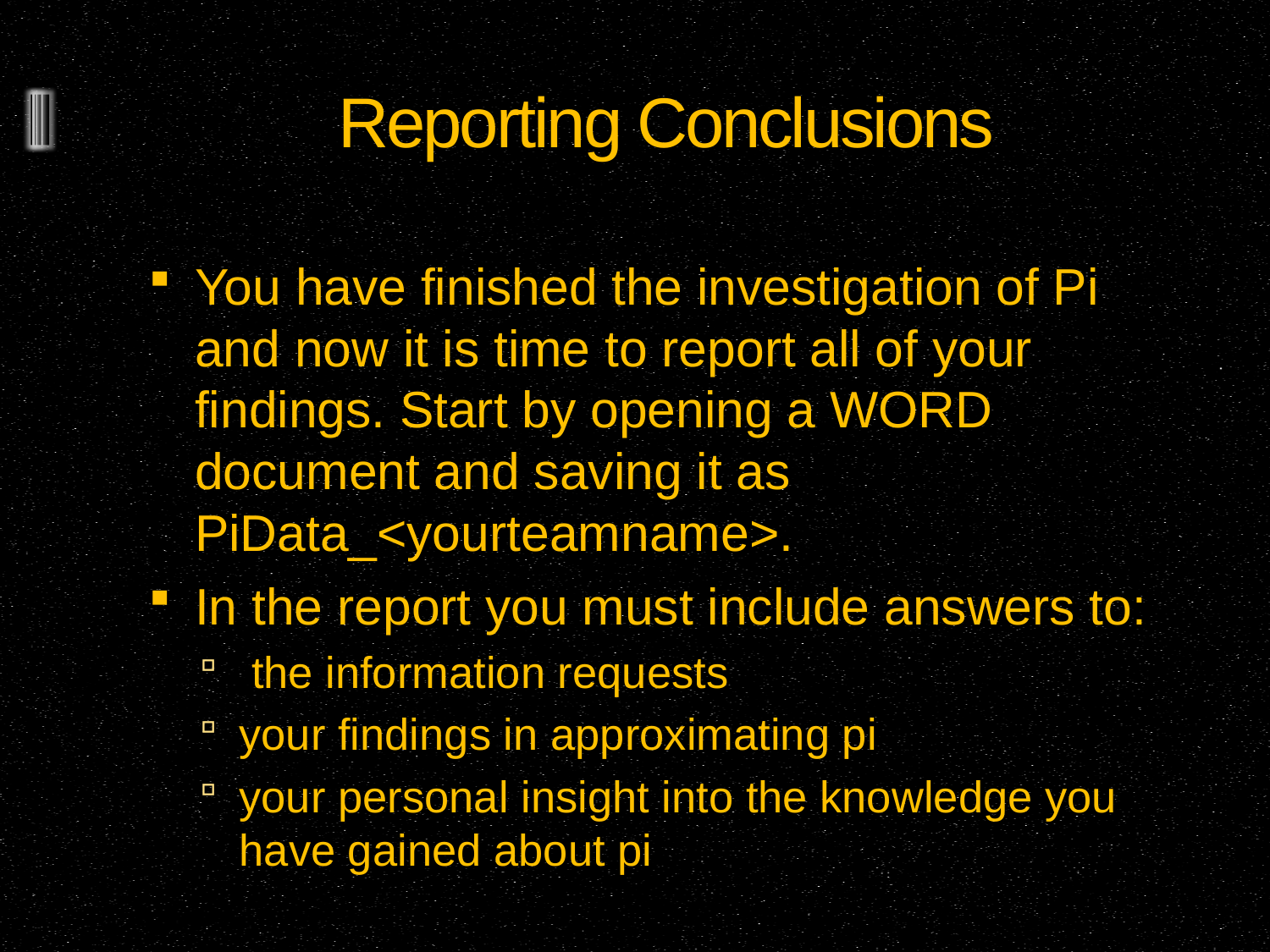

# Reporting Conclusions
You have finished the investigation of Pi and now it is time to report all of your findings. Start by opening a WORD document and saving it as PiData_<yourteamname>.
In the report you must include answers to:
 the information requests
your findings in approximating pi
your personal insight into the knowledge you have gained about pi